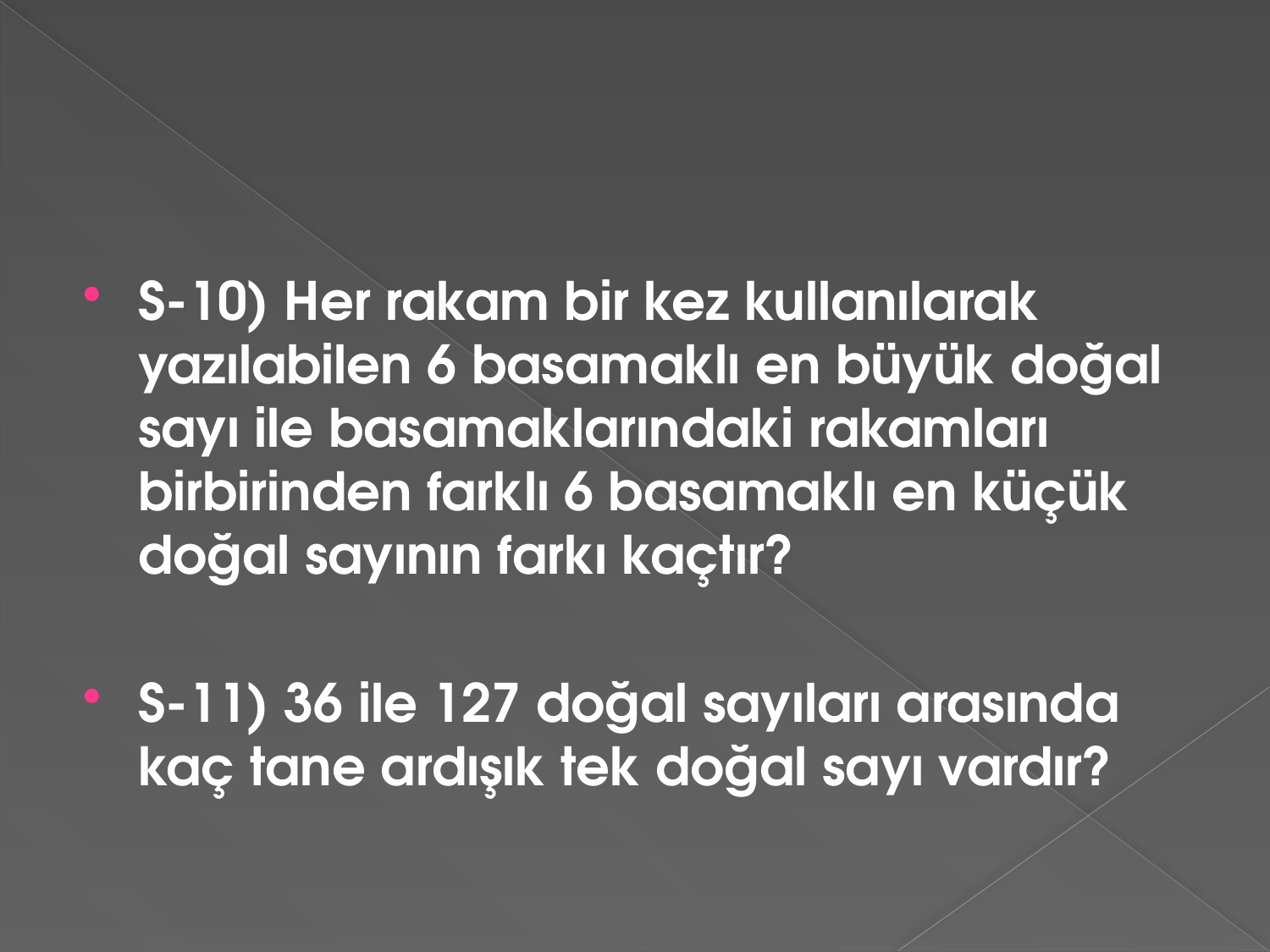

#
S-10) Her rakam bir kez kullanılarak yazılabilen 6 basamaklı en büyük doğal sayı ile basa­maklarındaki rakamları birbirinden farklı 6 basamaklı en küçük doğal sayının farkı kaçtır?

S-11) 36 ile 127 doğal sayıları arasında kaç tane ardışık tek doğal sayı vardır?